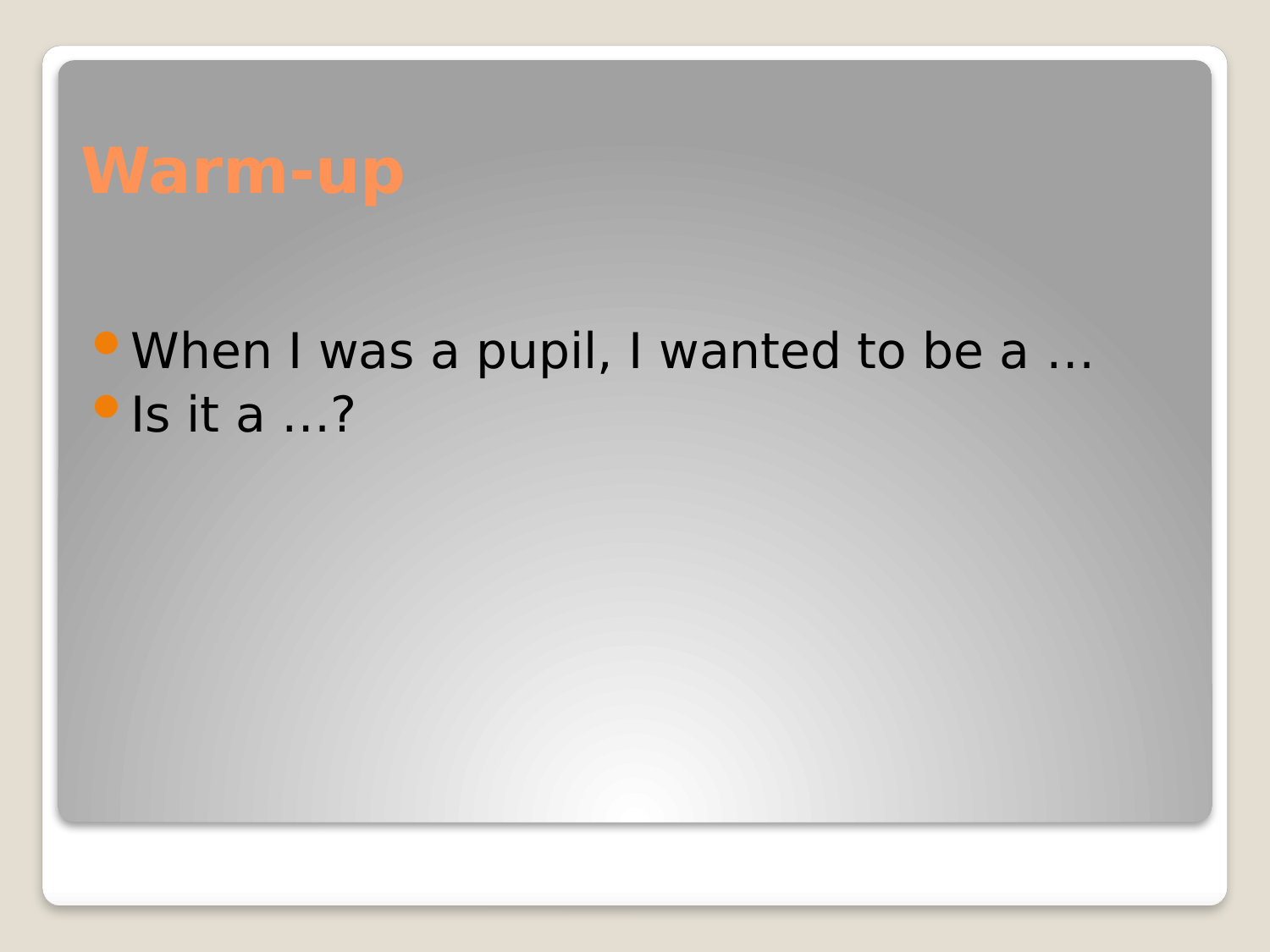

# Warm-up
When I was a pupil, I wanted to be a …
Is it a …?